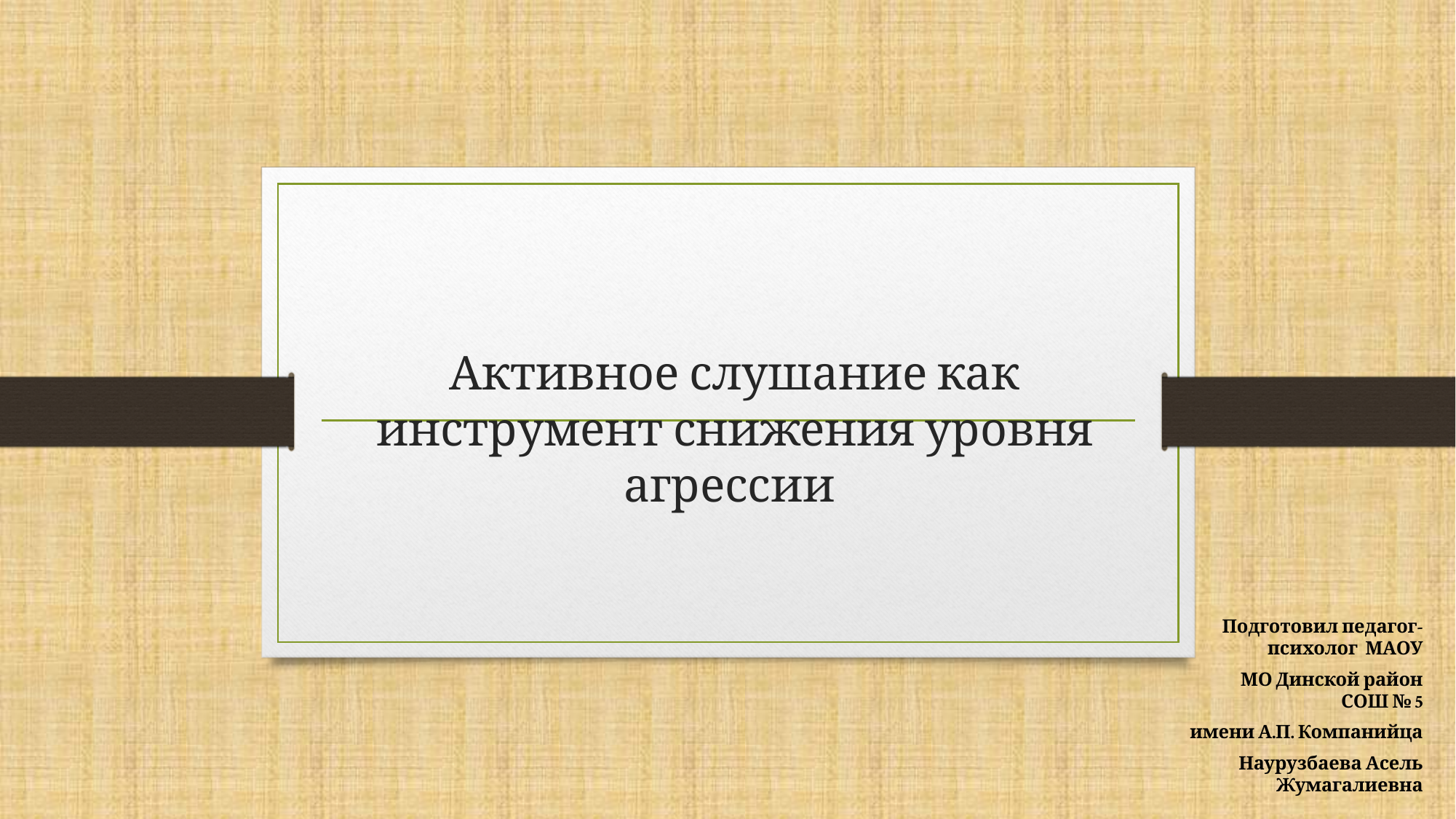

# Активное слушание как инструмент снижения уровня агрессии
Подготовил педагог-психолог  МАОУ
  МО Динской район СОШ № 5
 имени А.П. Компанийца
Наурузбаева Асель Жумагалиевна